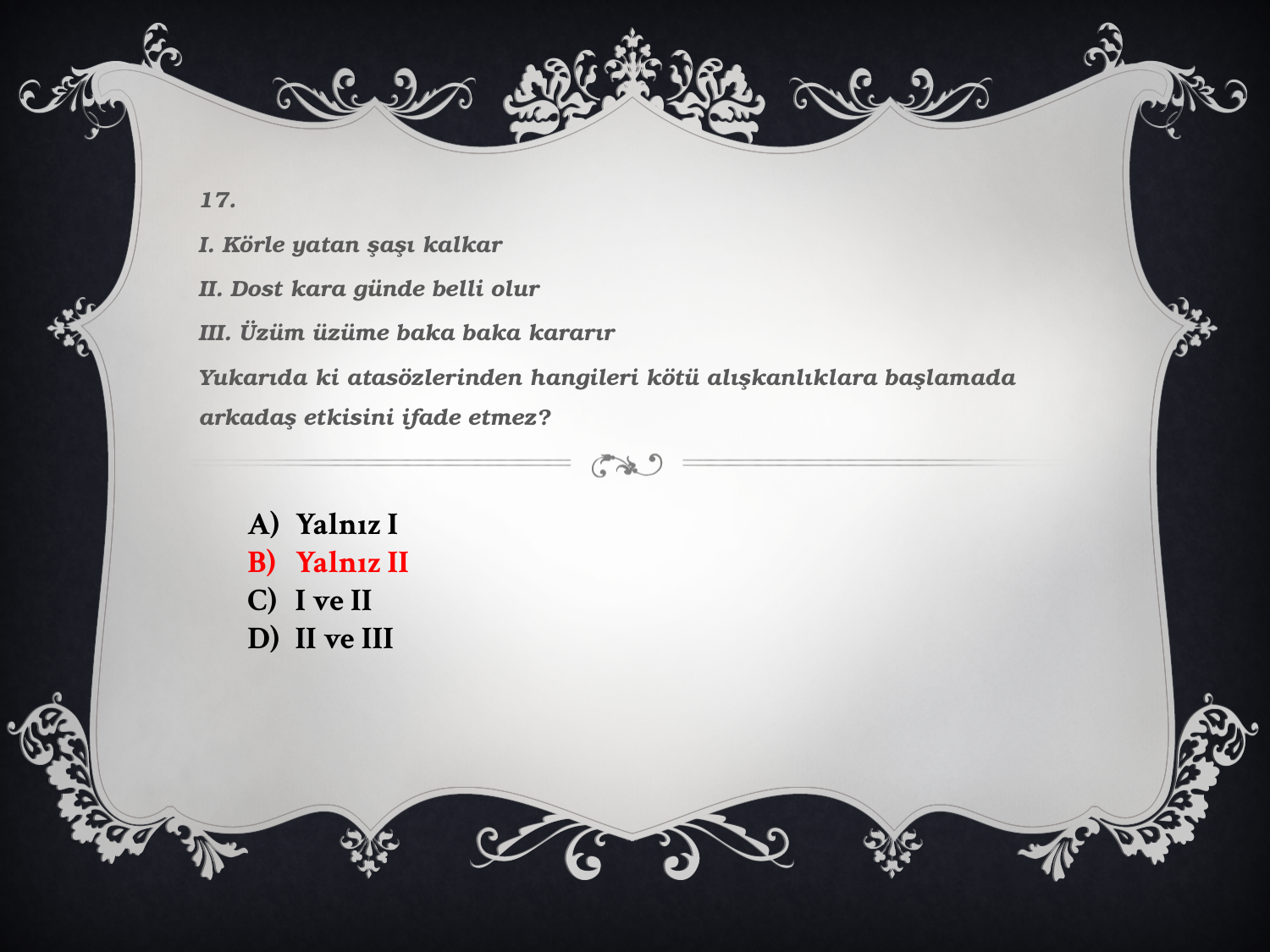

17.
I. Körle yatan şaşı kalkar
II. Dost kara günde belli olur
III. Üzüm üzüme baka baka kararır
Yukarıda ki atasözlerinden hangileri kötü alışkanlıklara başlamada arkadaş etkisini ifade etmez?

Yalnız I
Yalnız II
I ve II
II ve III